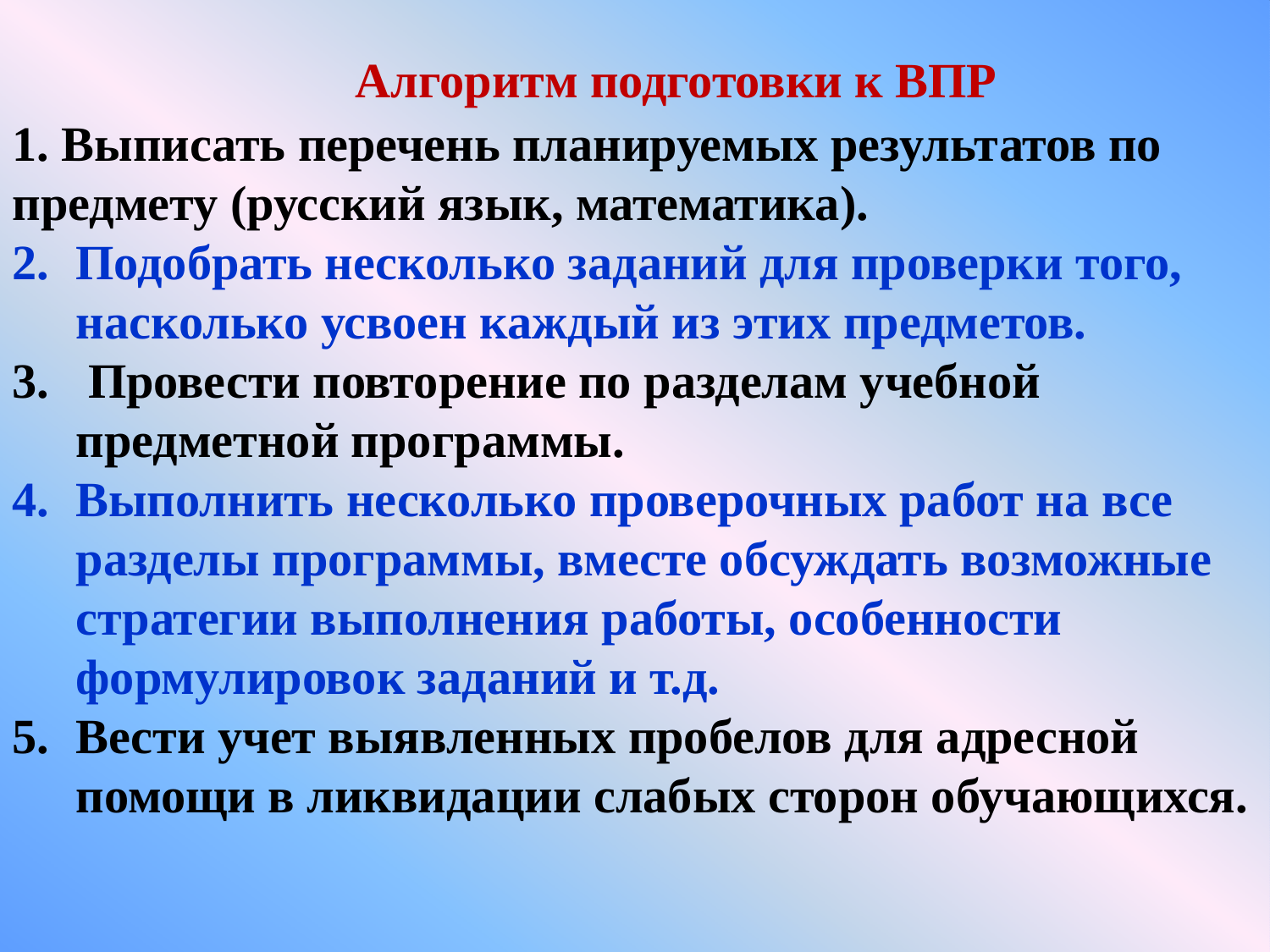

Алгоритм подготовки к ВПР
1. Выписать перечень планируемых результатов по предмету (русский язык, математика).
Подобрать несколько заданий для проверки того, насколько усвоен каждый из этих предметов.
 Провести повторение по разделам учебной предметной программы.
Выполнить несколько проверочных работ на все разделы программы, вместе обсуждать возможные стратегии выполнения работы, особенности формулировок заданий и т.д.
Вести учет выявленных пробелов для адресной помощи в ликвидации слабых сторон обучающихся.